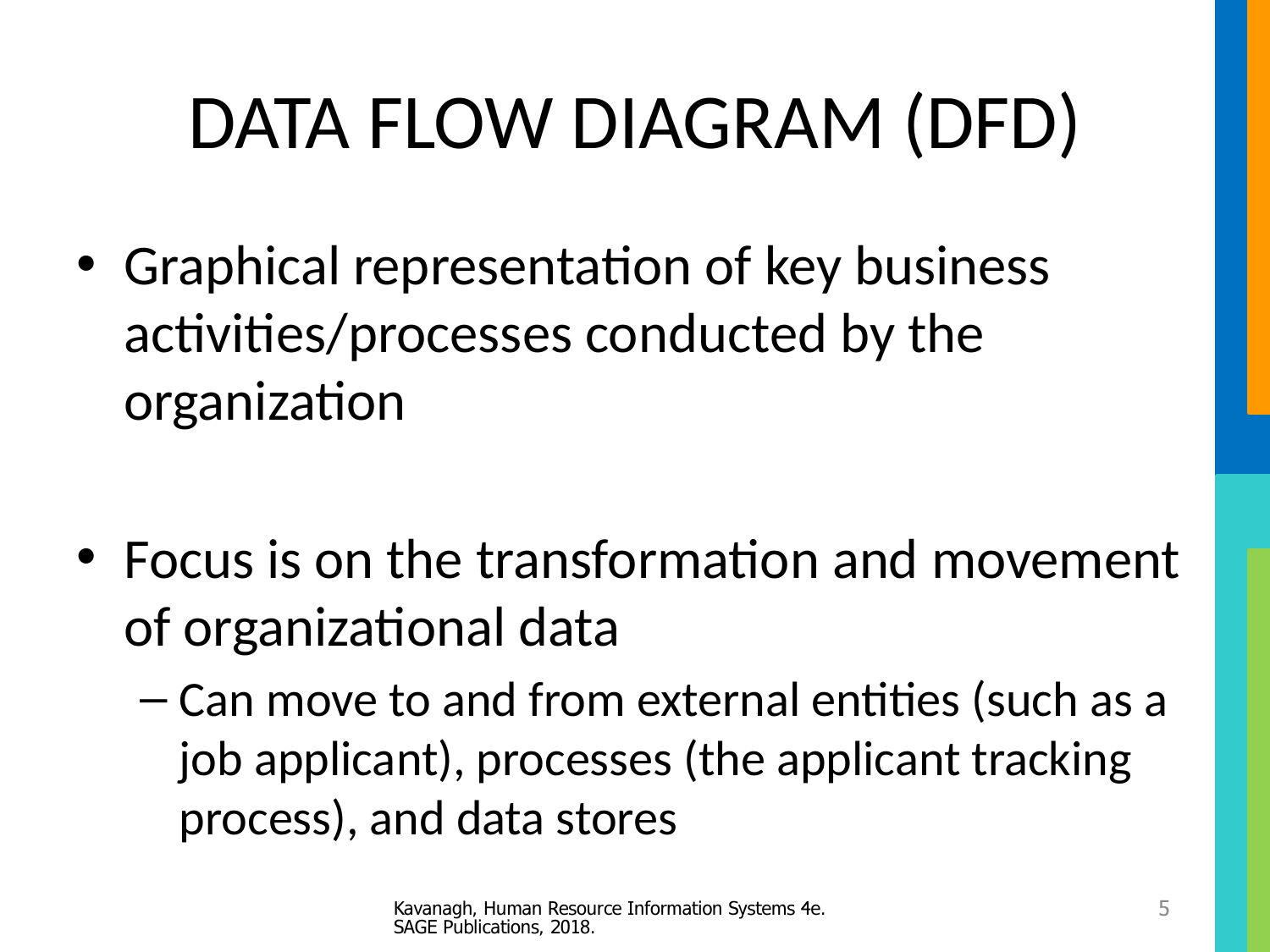

# DATA FLOW DIAGRAM (DFD)
Graphical representation of key business activities/processes conducted by the organization

Focus is on the transformation and movement of organizational data
Can move to and from external entities (such as a job applicant), processes (the applicant tracking process), and data stores
Kavanagh, Human Resource Information Systems 4e. SAGE Publications, 2018.
5